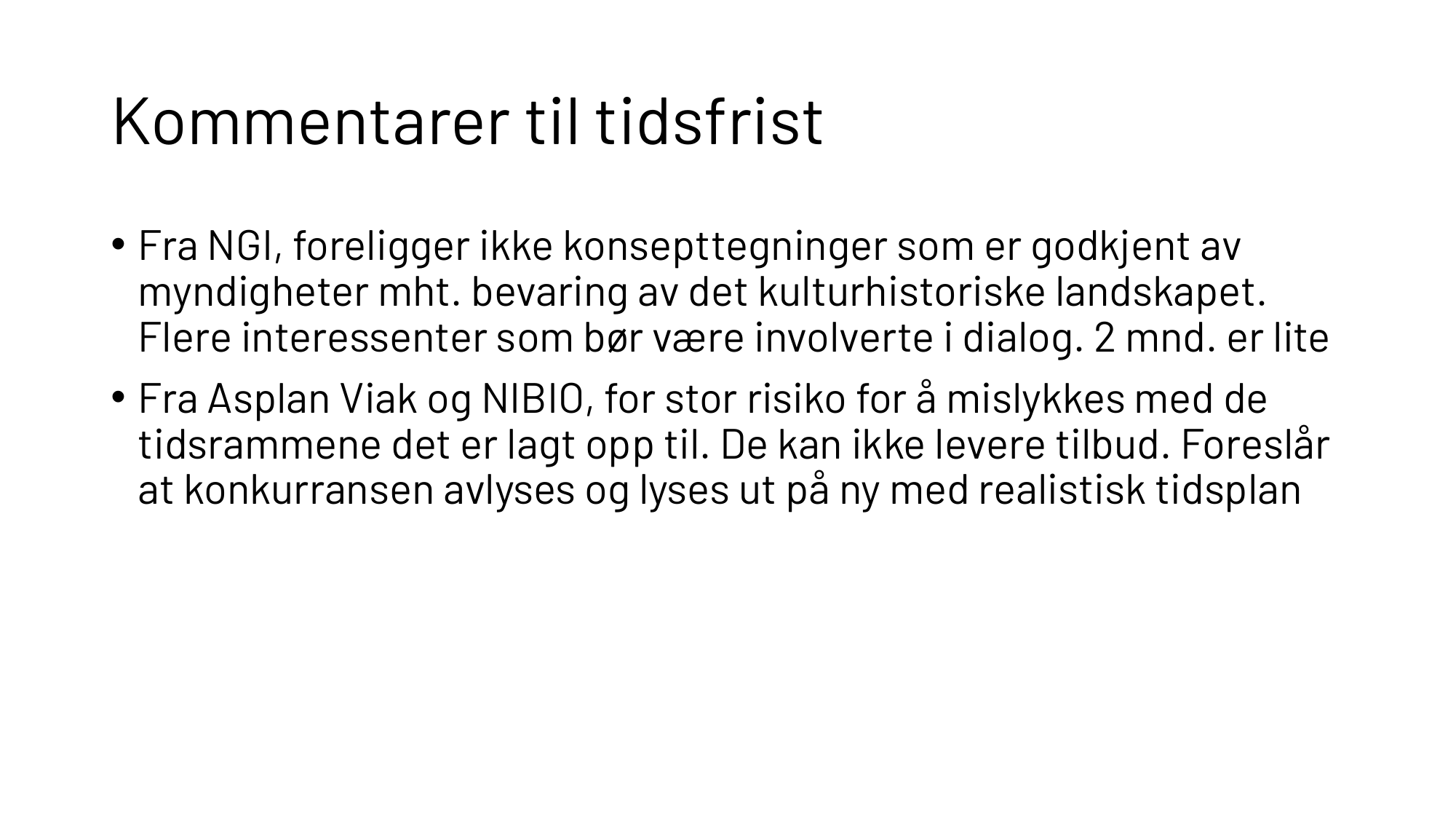

# Kommentarer til tidsfrist
Fra NGI, foreligger ikke konsepttegninger som er godkjent av myndigheter mht. bevaring av det kulturhistoriske landskapet. Flere interessenter som bør være involverte i dialog. 2 mnd. er lite
Fra Asplan Viak og NIBIO, for stor risiko for å mislykkes med de tidsrammene det er lagt opp til. De kan ikke levere tilbud. Foreslår at konkurransen avlyses og lyses ut på ny med realistisk tidsplan